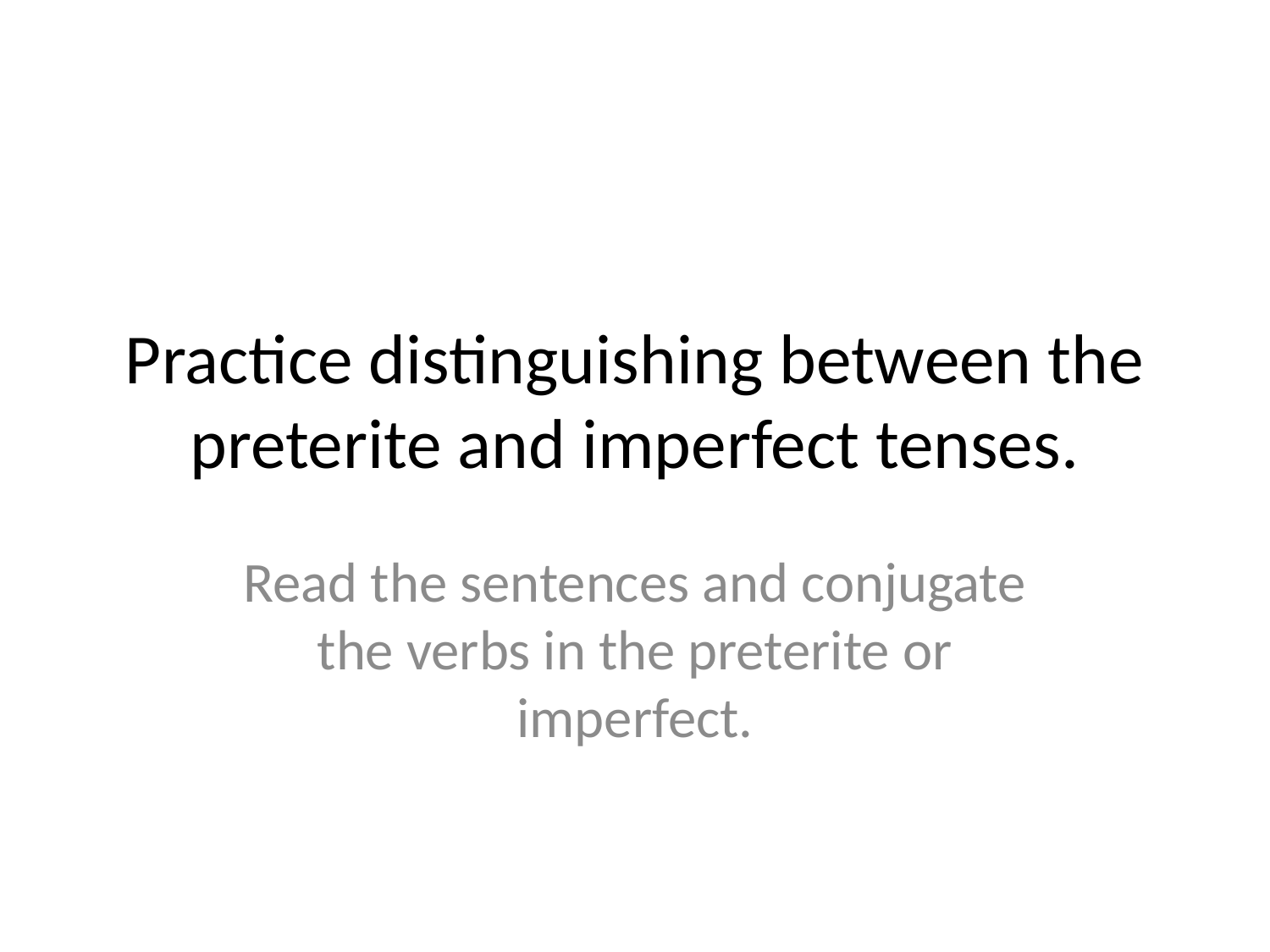

# Practice distinguishing between the preterite and imperfect tenses.
Read the sentences and conjugate the verbs in the preterite or imperfect.